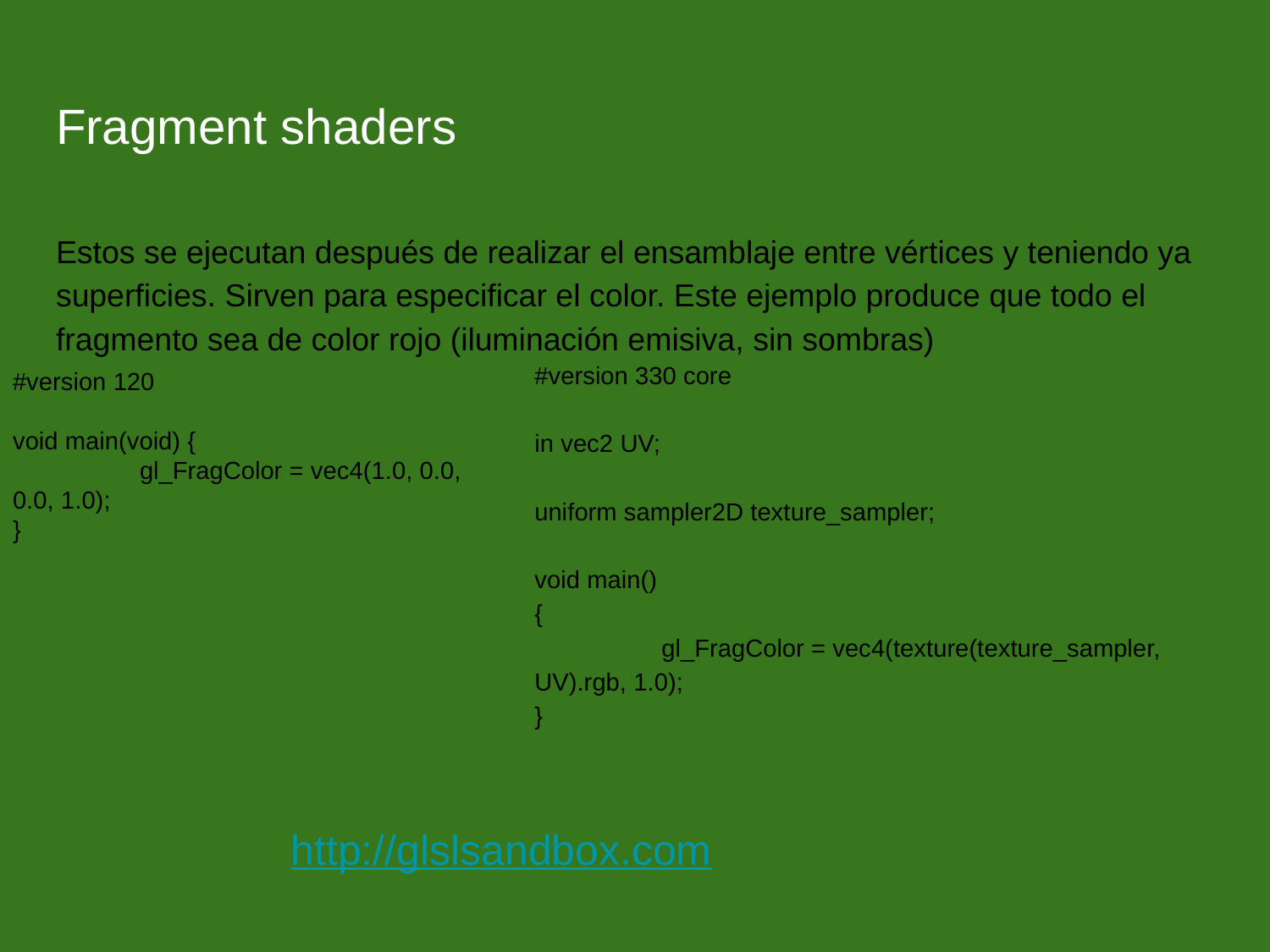

# Fragment shaders
Estos se ejecutan después de realizar el ensamblaje entre vértices y teniendo ya superficies. Sirven para especificar el color. Este ejemplo produce que todo el fragmento sea de color rojo (iluminación emisiva, sin sombras)
#version 330 core
in vec2 UV;
uniform sampler2D texture_sampler;
void main()
{
	gl_FragColor = vec4(texture(texture_sampler, UV).rgb, 1.0);
}

#version 120
void main(void) {
	gl_FragColor = vec4(1.0, 0.0, 0.0, 1.0);
}

http://glslsandbox.com